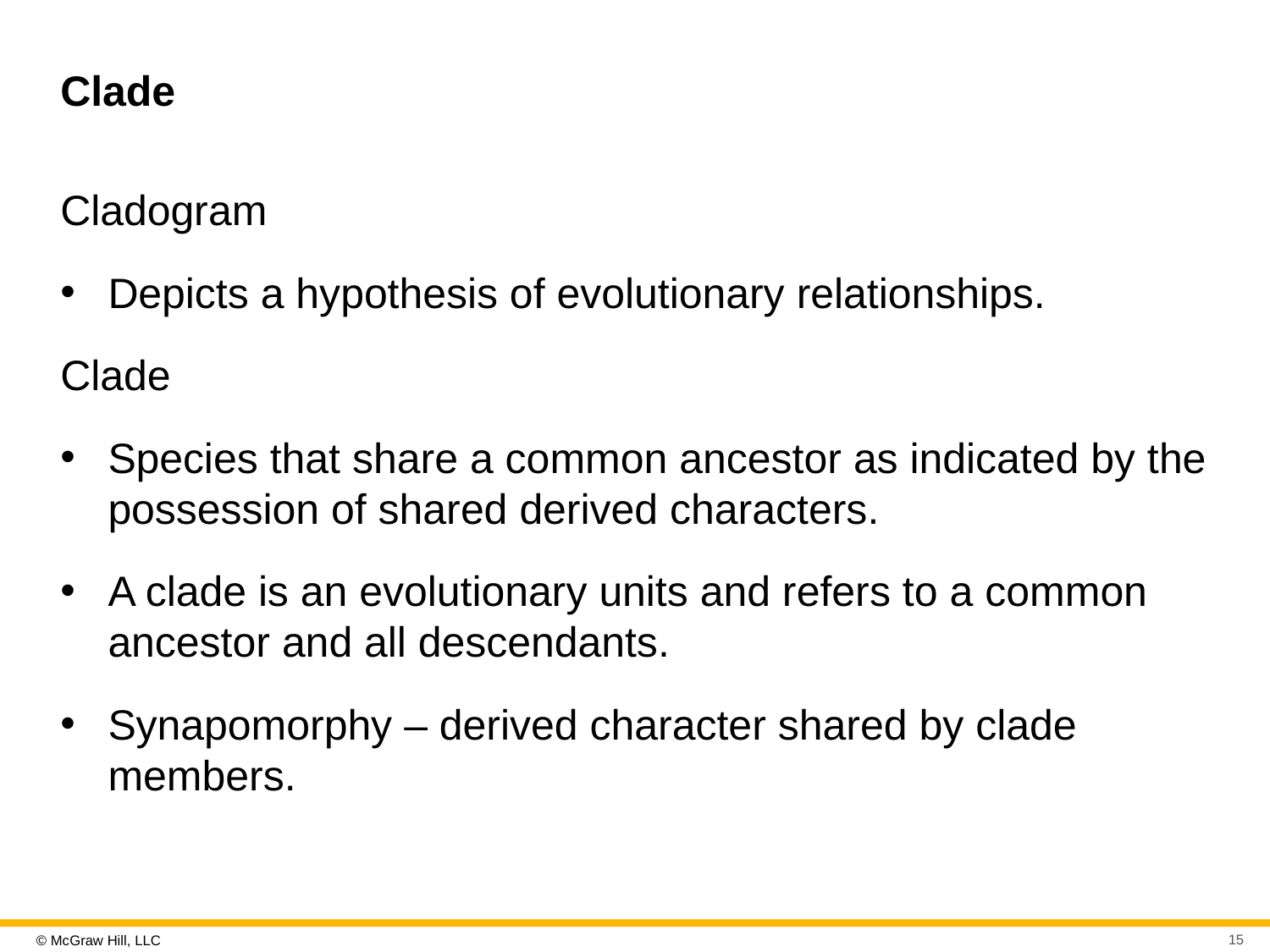

# Clade
Cladogram
Depicts a hypothesis of evolutionary relationships.
Clade
Species that share a common ancestor as indicated by the possession of shared derived characters.
A clade is an evolutionary units and refers to a common ancestor and all descendants.
Synapomorphy – derived character shared by clade members.
15